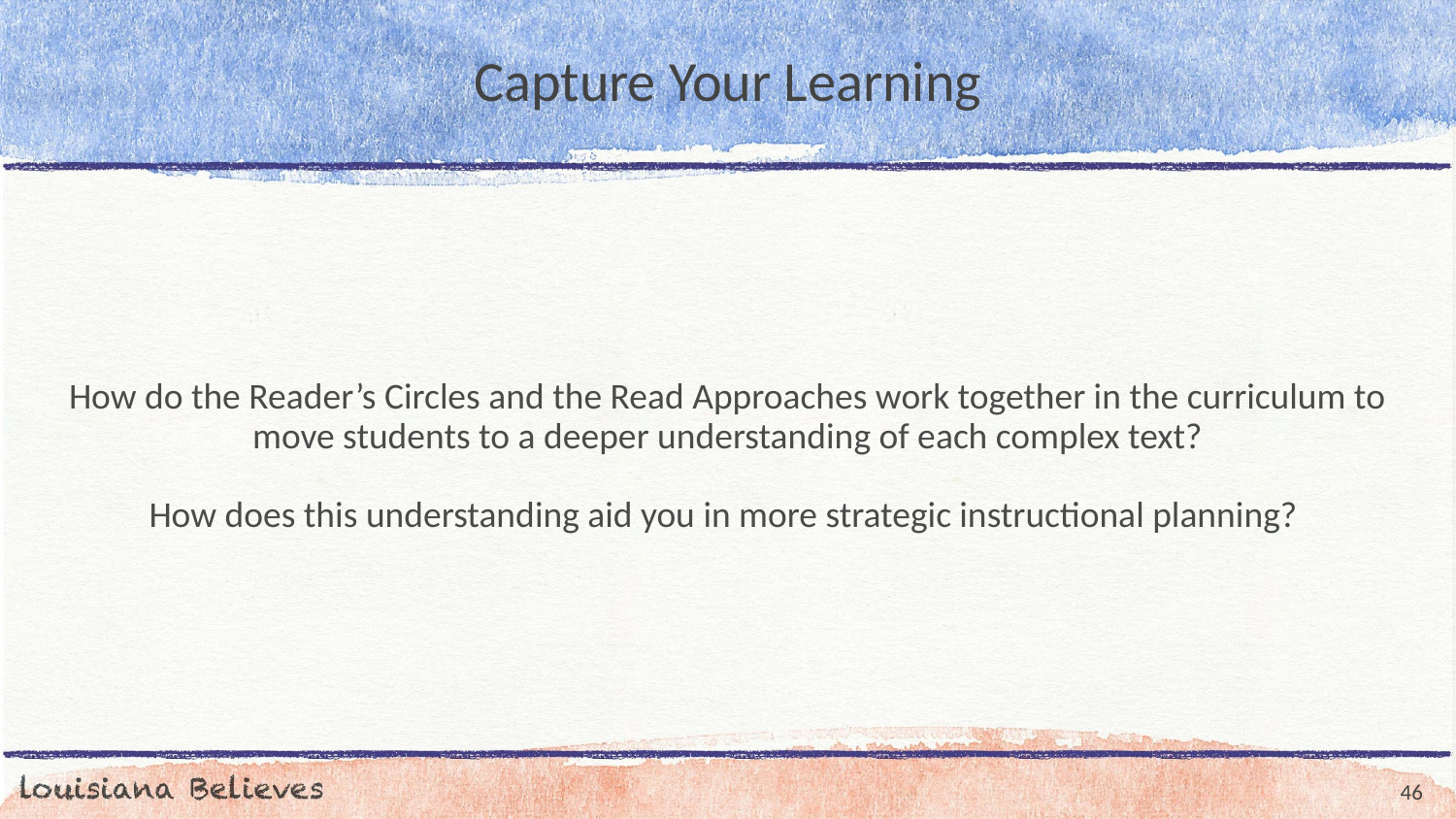

# Capture Your Learning
How do the Reader’s Circles and the Read Approaches work together in the curriculum to move students to a deeper understanding of each complex text?

How does this understanding aid you in more strategic instructional planning?